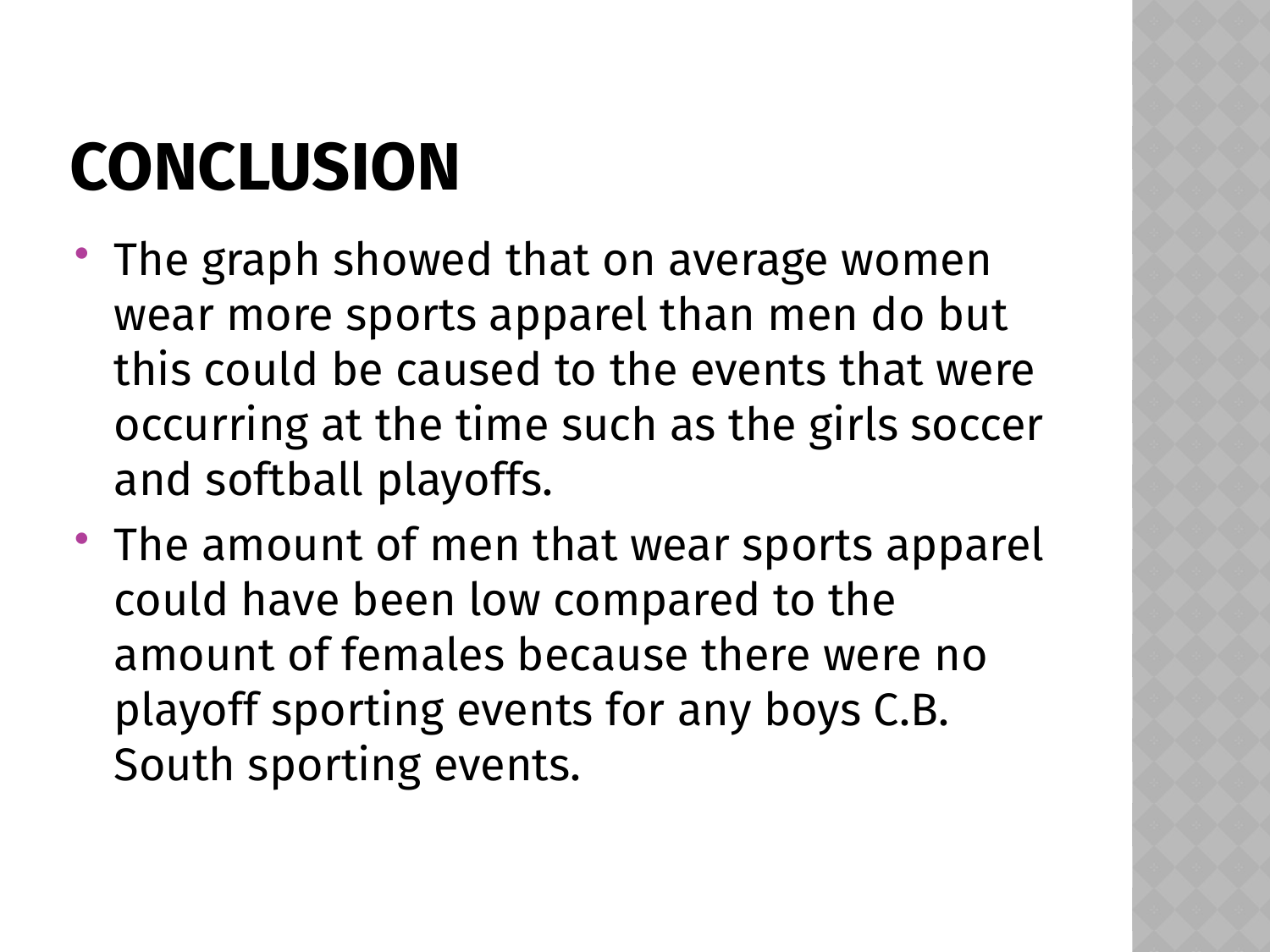

# Conclusion
The graph showed that on average women wear more sports apparel than men do but this could be caused to the events that were occurring at the time such as the girls soccer and softball playoffs.
The amount of men that wear sports apparel could have been low compared to the amount of females because there were no playoff sporting events for any boys C.B. South sporting events.